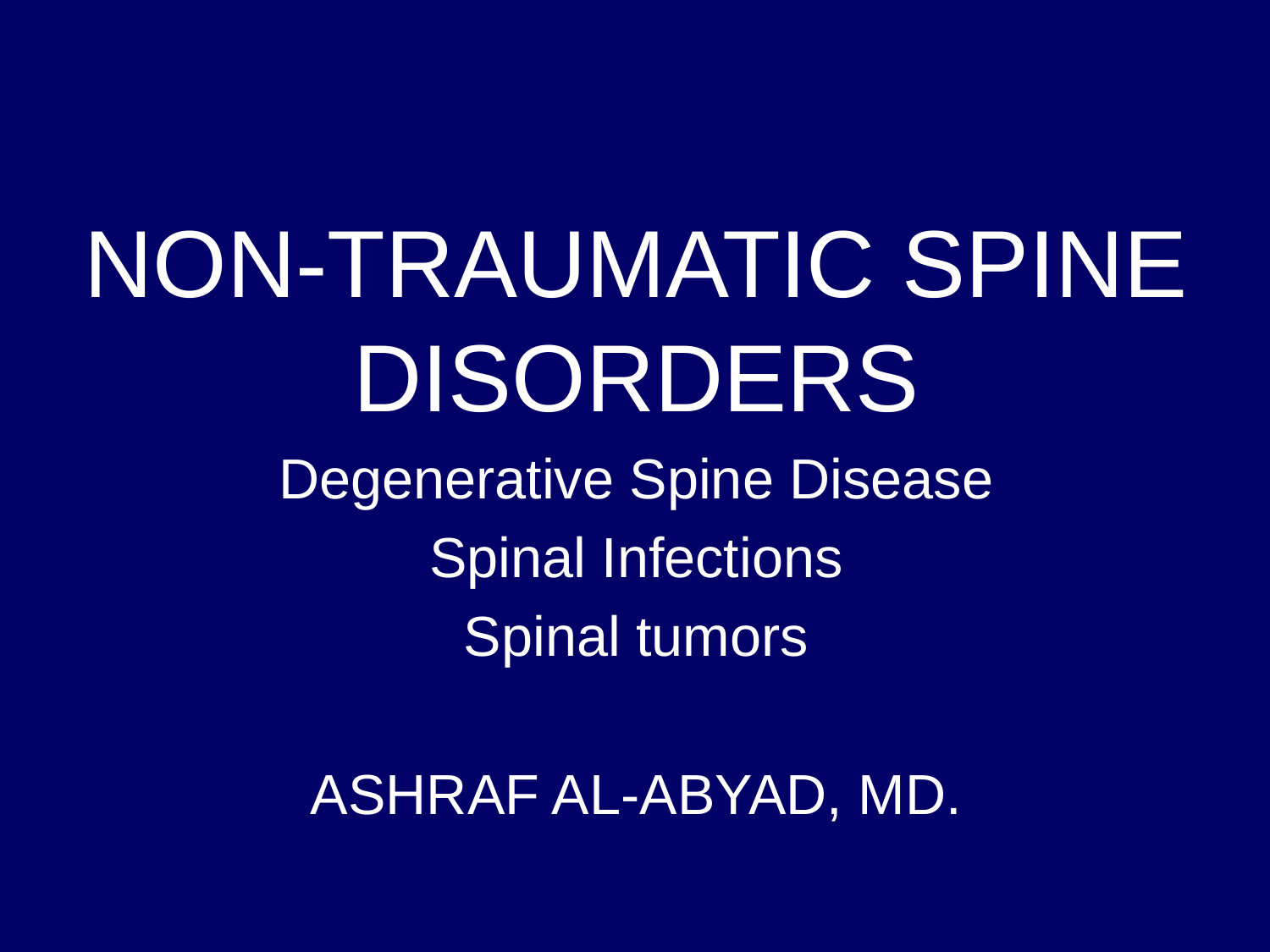

NON-TRAUMATIC SPINE DISORDERS
Degenerative Spine Disease
Spinal Infections
Spinal tumors

ASHRAF AL-ABYAD, MD.